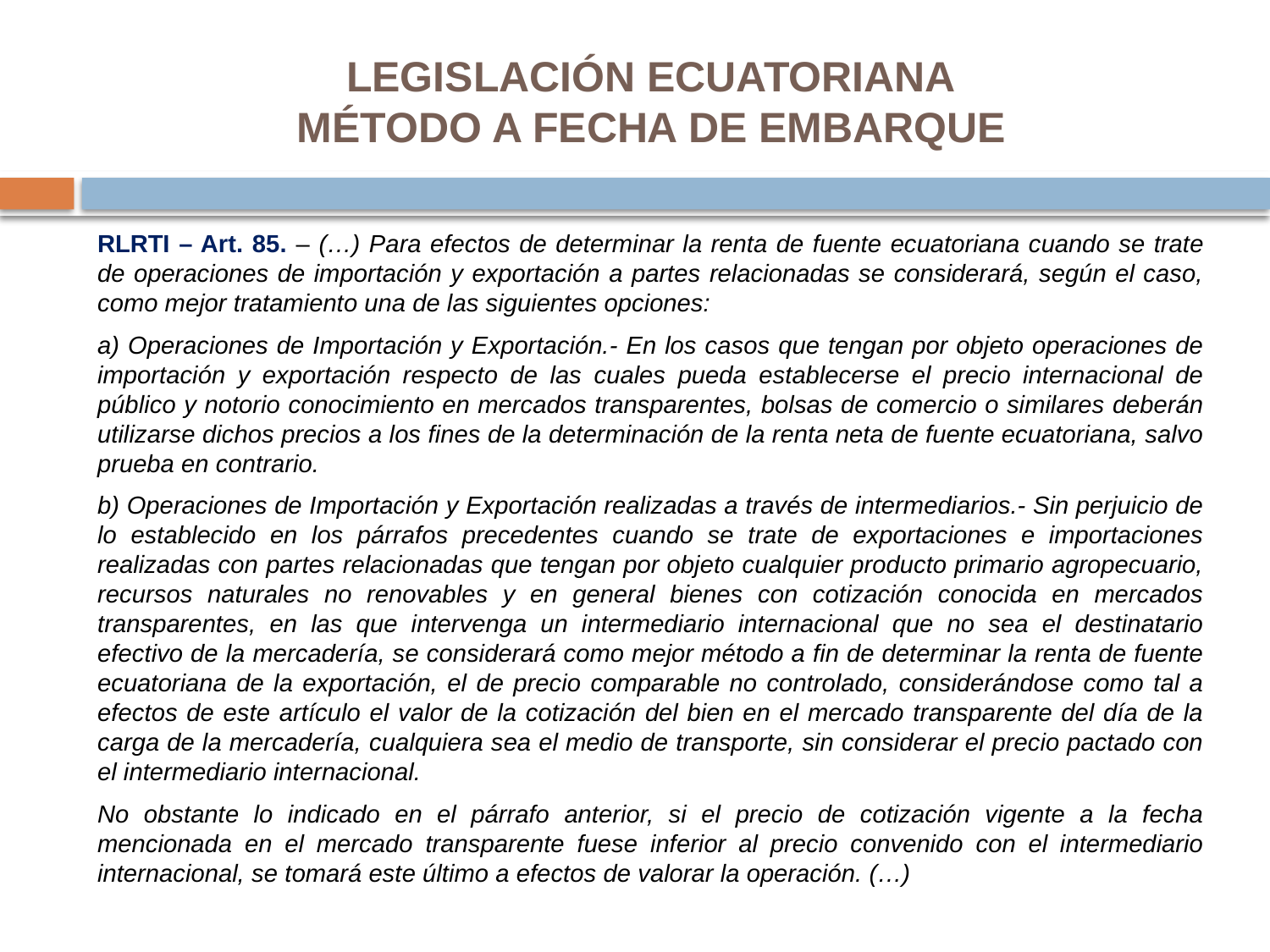

# LEGISLACIÓN ECUATORIANA MÉTODO A FECHA DE EMBARQUE
RLRTI – Art. 85. – (…) Para efectos de determinar la renta de fuente ecuatoriana cuando se trate de operaciones de importación y exportación a partes relacionadas se considerará, según el caso, como mejor tratamiento una de las siguientes opciones:
a) Operaciones de Importación y Exportación.- En los casos que tengan por objeto operaciones de importación y exportación respecto de las cuales pueda establecerse el precio internacional de público y notorio conocimiento en mercados transparentes, bolsas de comercio o similares deberán utilizarse dichos precios a los fines de la determinación de la renta neta de fuente ecuatoriana, salvo prueba en contrario.
b) Operaciones de Importación y Exportación realizadas a través de intermediarios.- Sin perjuicio de lo establecido en los párrafos precedentes cuando se trate de exportaciones e importaciones realizadas con partes relacionadas que tengan por objeto cualquier producto primario agropecuario, recursos naturales no renovables y en general bienes con cotización conocida en mercados transparentes, en las que intervenga un intermediario internacional que no sea el destinatario efectivo de la mercadería, se considerará como mejor método a fin de determinar la renta de fuente ecuatoriana de la exportación, el de precio comparable no controlado, considerándose como tal a efectos de este artículo el valor de la cotización del bien en el mercado transparente del día de la carga de la mercadería, cualquiera sea el medio de transporte, sin considerar el precio pactado con el intermediario internacional.
No obstante lo indicado en el párrafo anterior, si el precio de cotización vigente a la fecha mencionada en el mercado transparente fuese inferior al precio convenido con el intermediario internacional, se tomará este último a efectos de valorar la operación. (…)